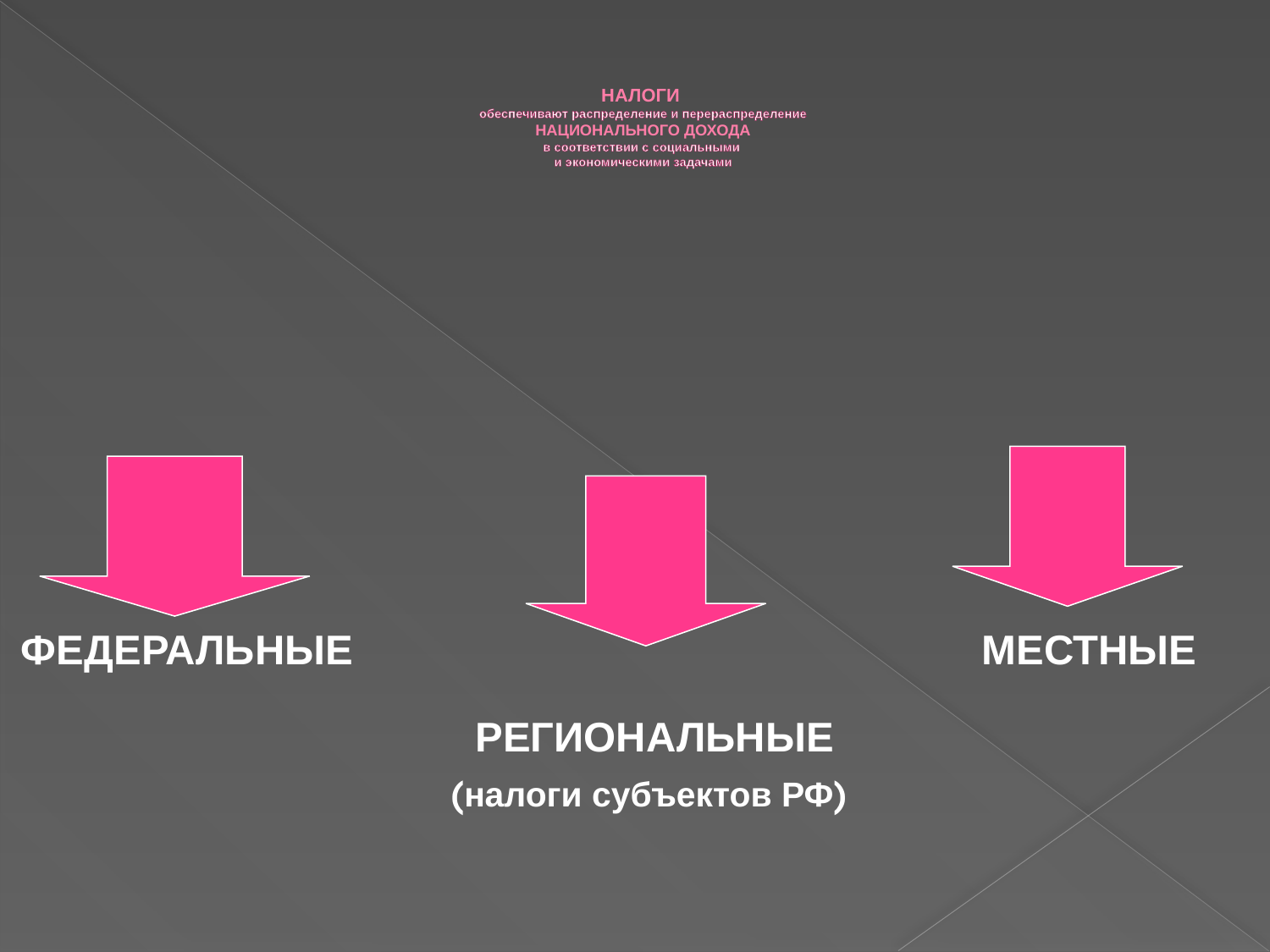

# НАЛОГИ обеспечивают распределение и перераспределение НАЦИОНАЛЬНОГО ДОХОДА в соответствии с социальными и экономическими задачами

ФЕДЕРАЛЬНЫЕ                                                      МЕСТНЫЕ
                                       РЕГИОНАЛЬНЫЕ
                                            (налоги субъектов РФ)